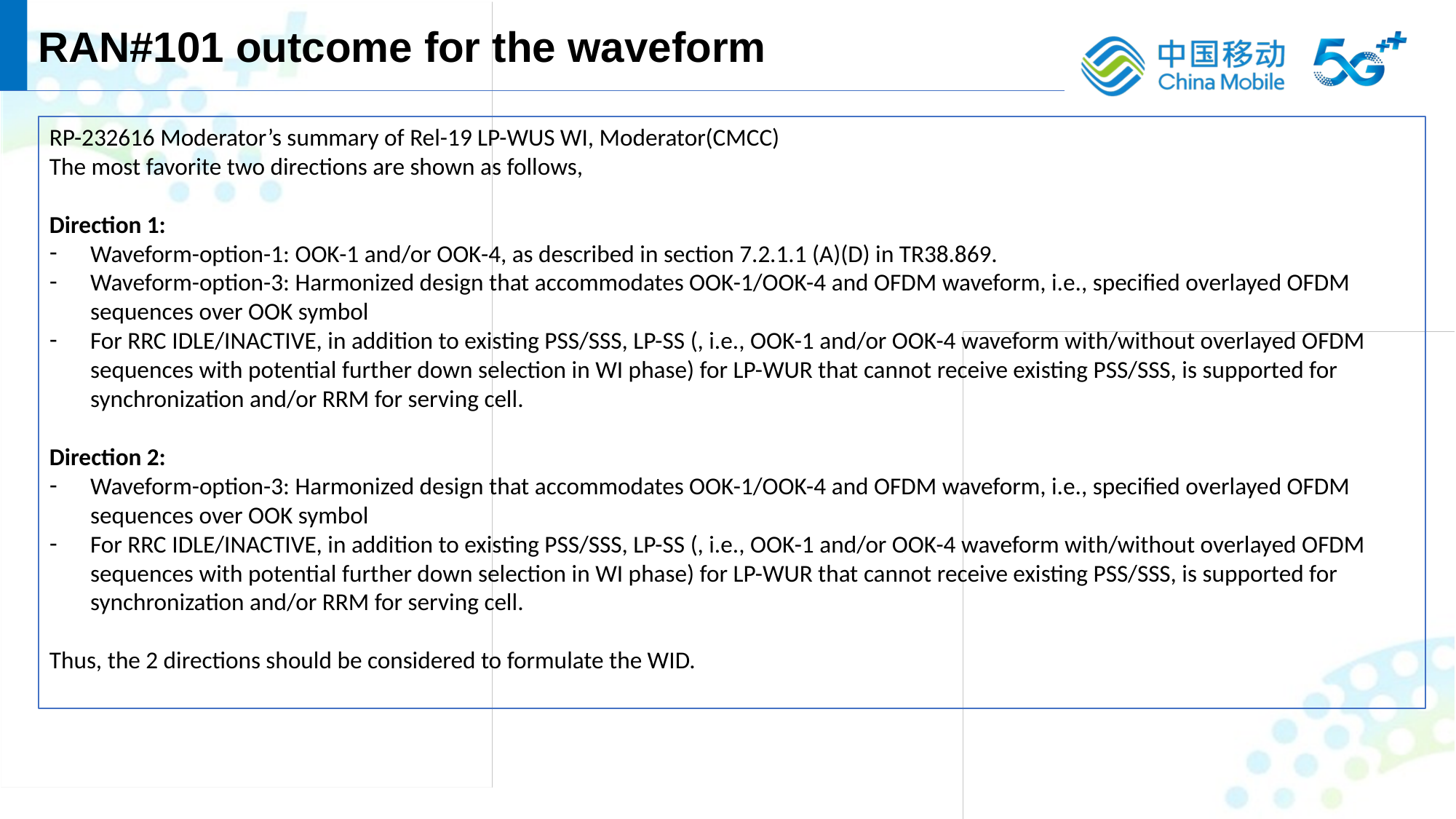

RAN#101 outcome for the waveform
RP-232616 Moderator’s summary of Rel-19 LP-WUS WI, Moderator(CMCC)
The most favorite two directions are shown as follows,

Direction 1:
Waveform-option-1: OOK-1 and/or OOK-4, as described in section 7.2.1.1 (A)(D) in TR38.869.
Waveform-option-3: Harmonized design that accommodates OOK-1/OOK-4 and OFDM waveform, i.e., specified overlayed OFDM sequences over OOK symbol
For RRC IDLE/INACTIVE, in addition to existing PSS/SSS, LP-SS (, i.e., OOK-1 and/or OOK-4 waveform with/without overlayed OFDM sequences with potential further down selection in WI phase) for LP-WUR that cannot receive existing PSS/SSS, is supported for synchronization and/or RRM for serving cell.

Direction 2:
Waveform-option-3: Harmonized design that accommodates OOK-1/OOK-4 and OFDM waveform, i.e., specified overlayed OFDM sequences over OOK symbol
For RRC IDLE/INACTIVE, in addition to existing PSS/SSS, LP-SS (, i.e., OOK-1 and/or OOK-4 waveform with/without overlayed OFDM sequences with potential further down selection in WI phase) for LP-WUR that cannot receive existing PSS/SSS, is supported for synchronization and/or RRM for serving cell.

Thus, the 2 directions should be considered to formulate the WID.